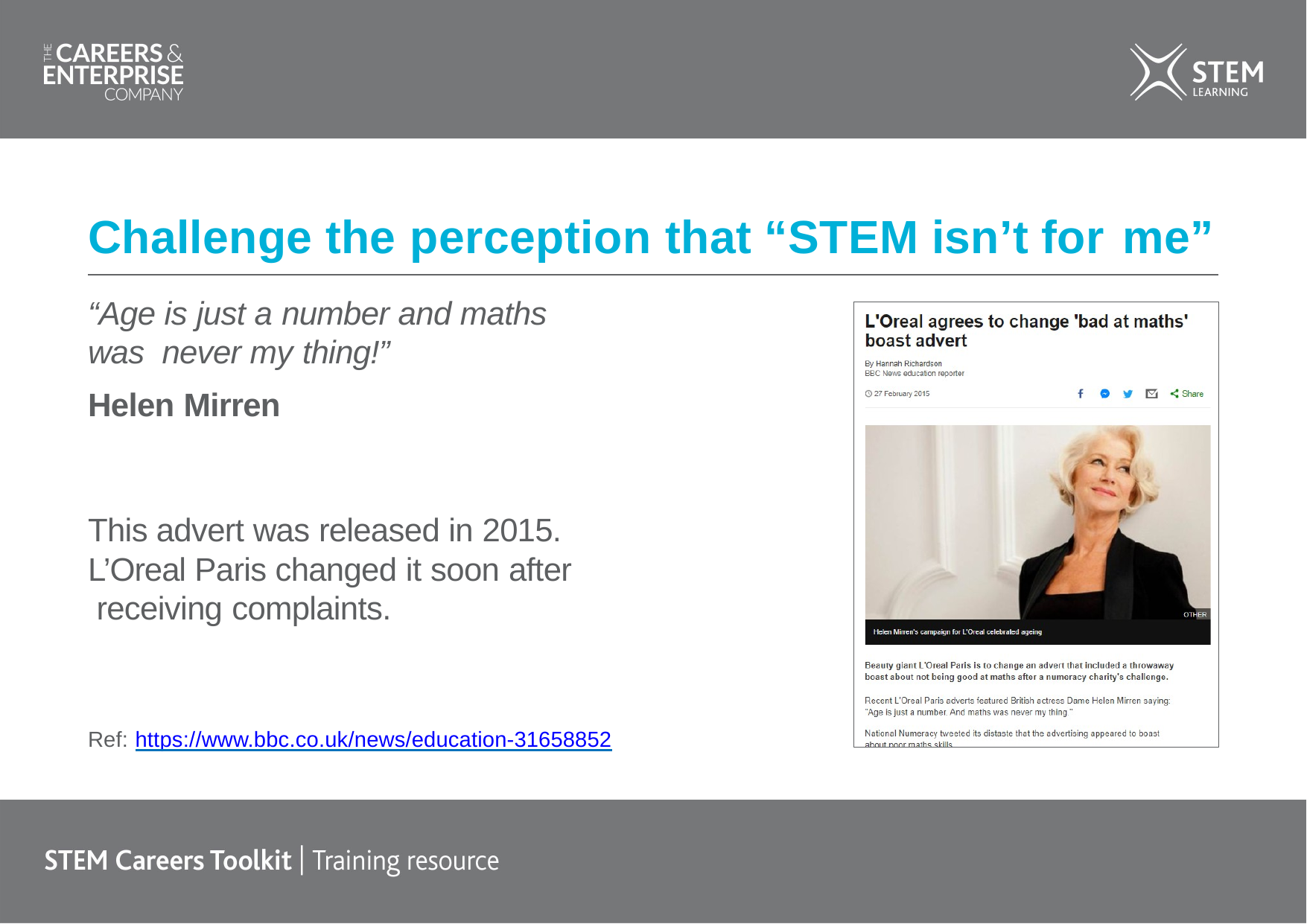

# Challenge the perception that “STEM isn’t for me”

“Age is just a number and maths was  never my thing!”
Helen Mirren

This advert was released in 2015.  L’Oreal Paris changed it soon after  receiving complaints.

Ref: https://www.bbc.co.uk/news/education-31658852